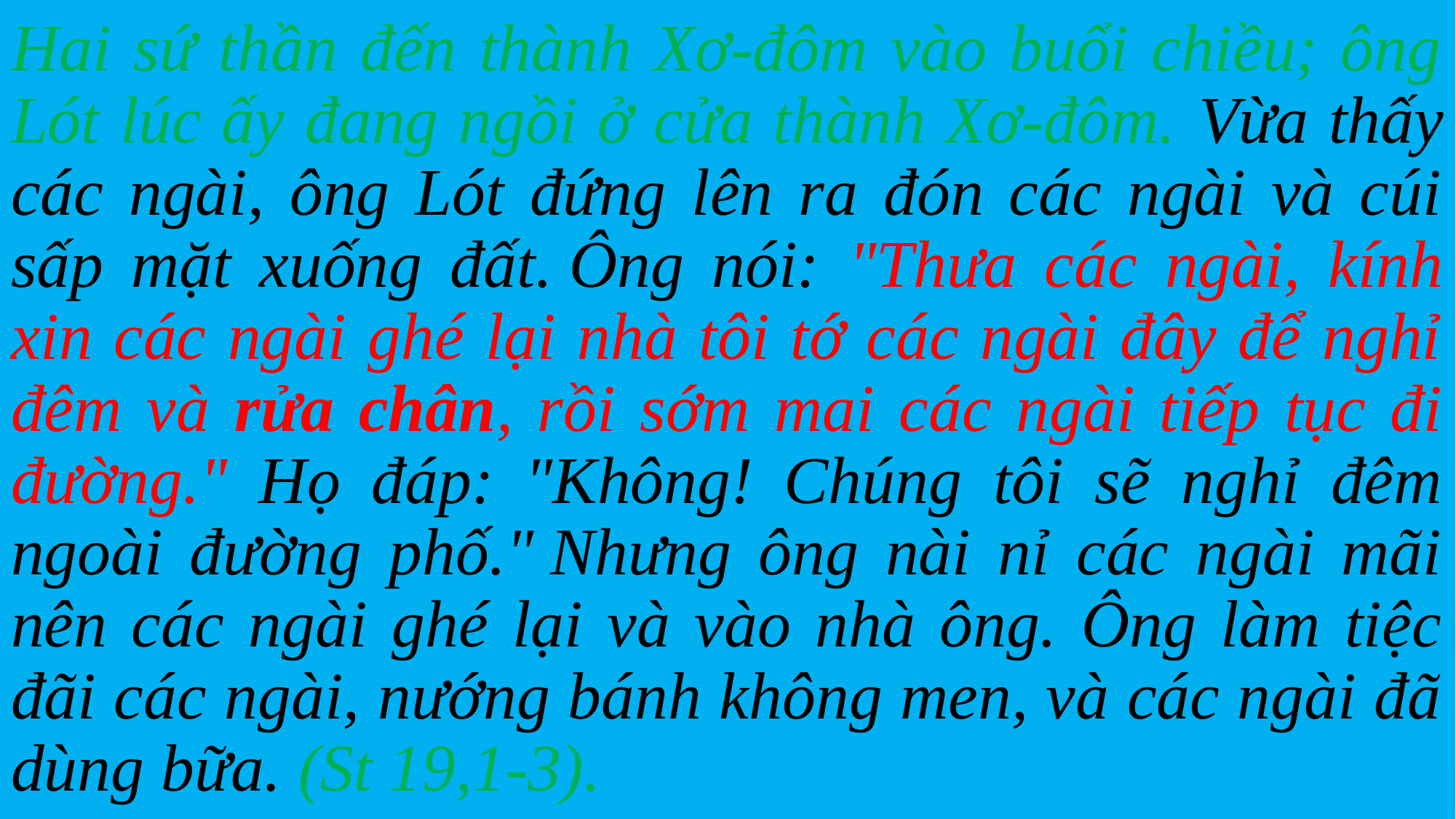

Hai sứ thần đến thành Xơ-đôm vào buổi chiều; ông Lót lúc ấy đang ngồi ở cửa thành Xơ-đôm. Vừa thấy các ngài, ông Lót đứng lên ra đón các ngài và cúi sấp mặt xuống đất. Ông nói: "Thưa các ngài, kính xin các ngài ghé lại nhà tôi tớ các ngài đây để nghỉ đêm và rửa chân, rồi sớm mai các ngài tiếp tục đi đường." Họ đáp: "Không! Chúng tôi sẽ nghỉ đêm ngoài đường phố." Nhưng ông nài nỉ các ngài mãi nên các ngài ghé lại và vào nhà ông. Ông làm tiệc đãi các ngài, nướng bánh không men, và các ngài đã dùng bữa. (St 19,1-3).